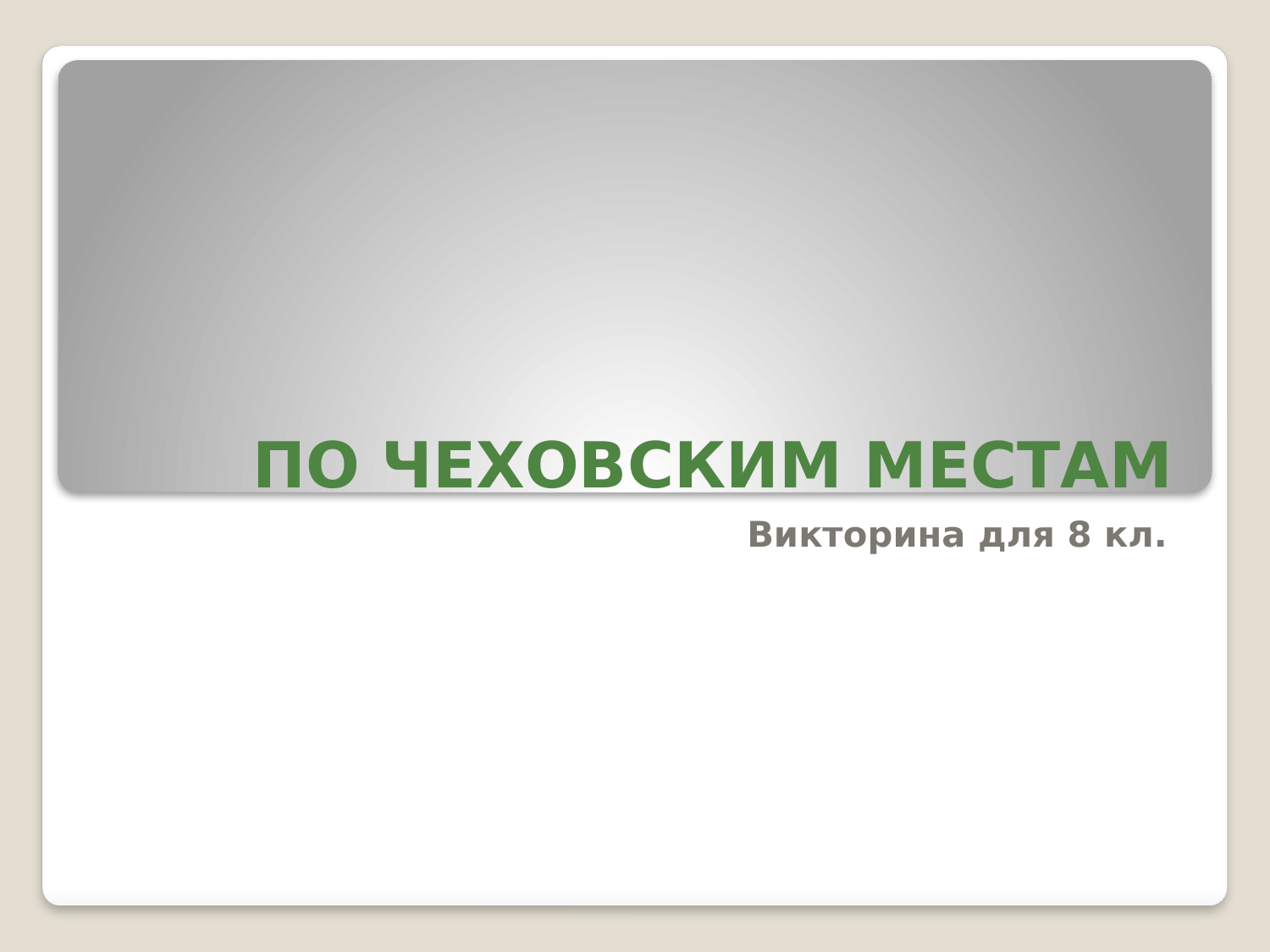

# ПО ЧЕХОВСКИМ МЕСТАМ
Викторина для 8 кл.